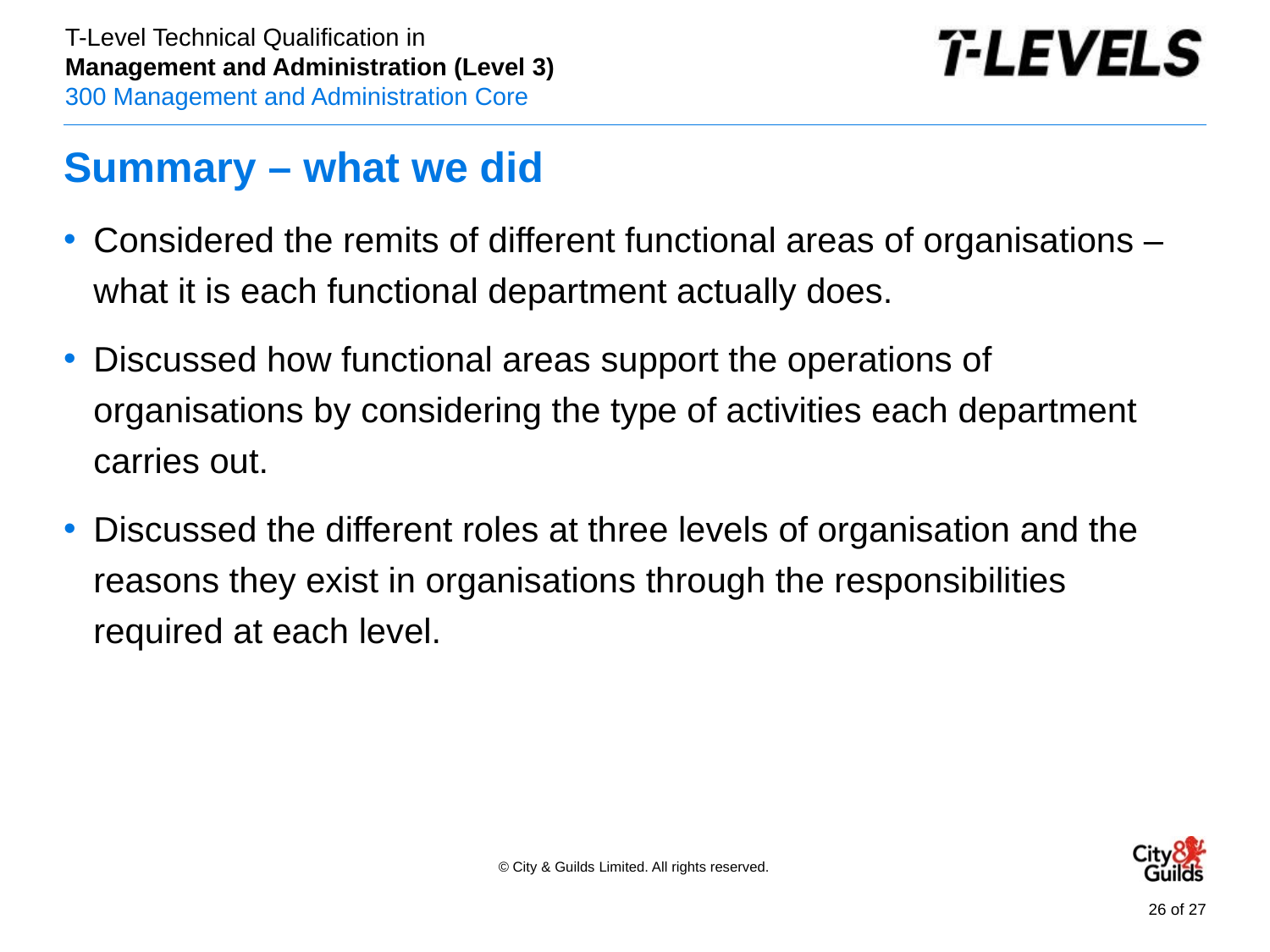

# Summary – what we did
Considered the remits of different functional areas of organisations – what it is each functional department actually does.
Discussed how functional areas support the operations of organisations by considering the type of activities each department carries out.
Discussed the different roles at three levels of organisation and the reasons they exist in organisations through the responsibilities required at each level.